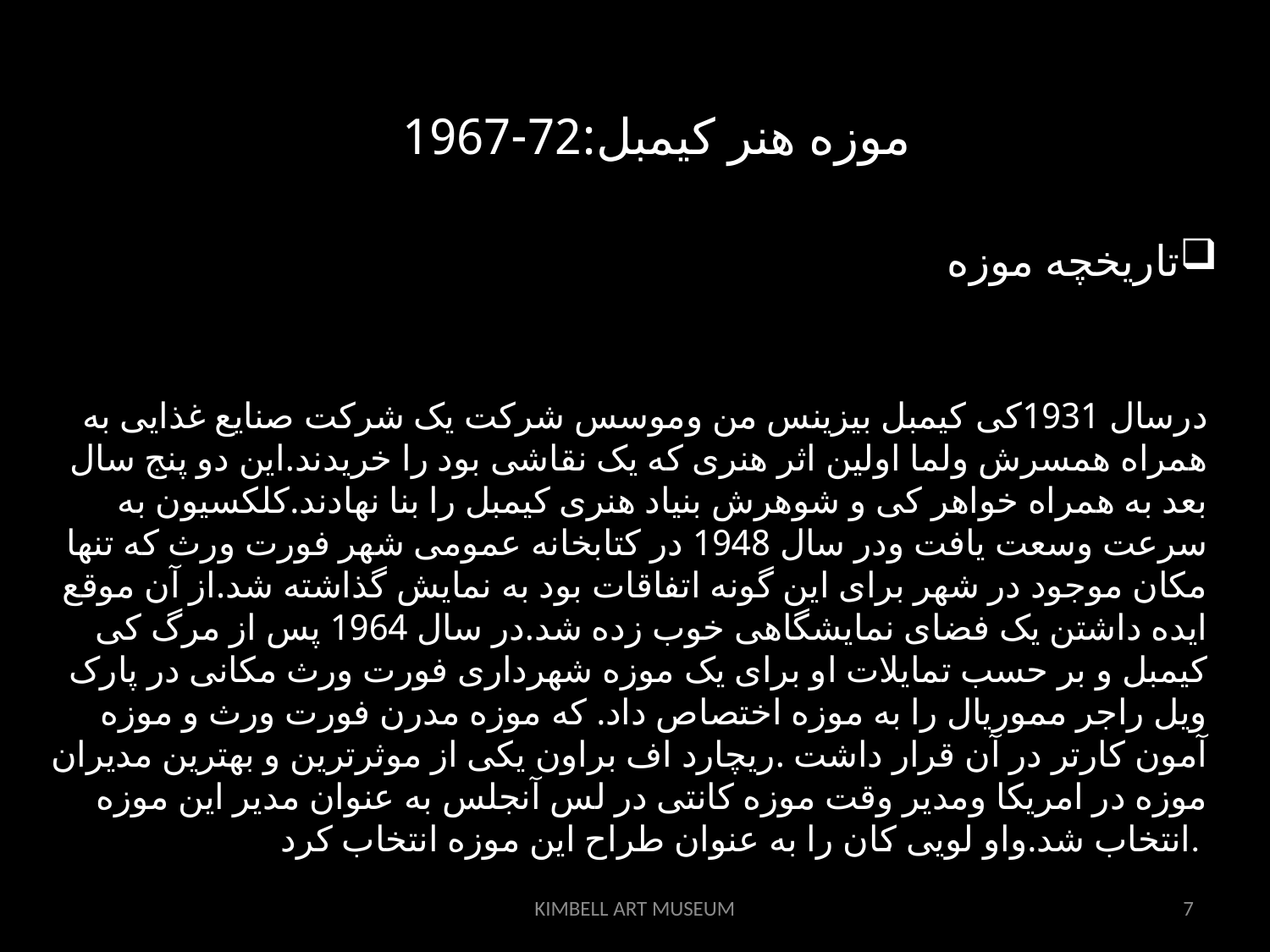

موزه هنر کیمبل:72-1967
تاریخچه موزه
درسال 1931کی کیمبل بیزینس من وموسس شرکت یک شرکت صنایع غذایی به همراه همسرش ولما اولین اثر هنری که یک نقاشی بود را خریدند.این دو پنج سال بعد به همراه خواهر کی و شوهرش بنیاد هنری کیمبل را بنا نهادند.کلکسیون به سرعت وسعت یافت ودر سال 1948 در کتابخانه عمومی شهر فورت ورث که تنها مکان موجود در شهر برای این گونه اتفاقات بود به نمایش گذاشته شد.از آن موقع  ایده داشتن یک فضای نمایشگاهی خوب زده شد.در سال 1964 پس از مرگ کی کیمبل و بر حسب تمایلات او برای یک موزه شهرداری فورت ورث مکانی در پارک ویل راجر مموریال را به موزه اختصاص داد. که موزه مدرن فورت ورث و موزه آمون کارتر در آن قرار داشت .ریچارد اف براون یکی از موثرترین و بهترین مدیران موزه در امریکا ومدیر وقت موزه کانتی در لس آنجلس به عنوان مدیر این موزه انتخاب شد.واو لویی کان را به عنوان طراح این موزه انتخاب کرد.
KIMBELL ART MUSEUM
7